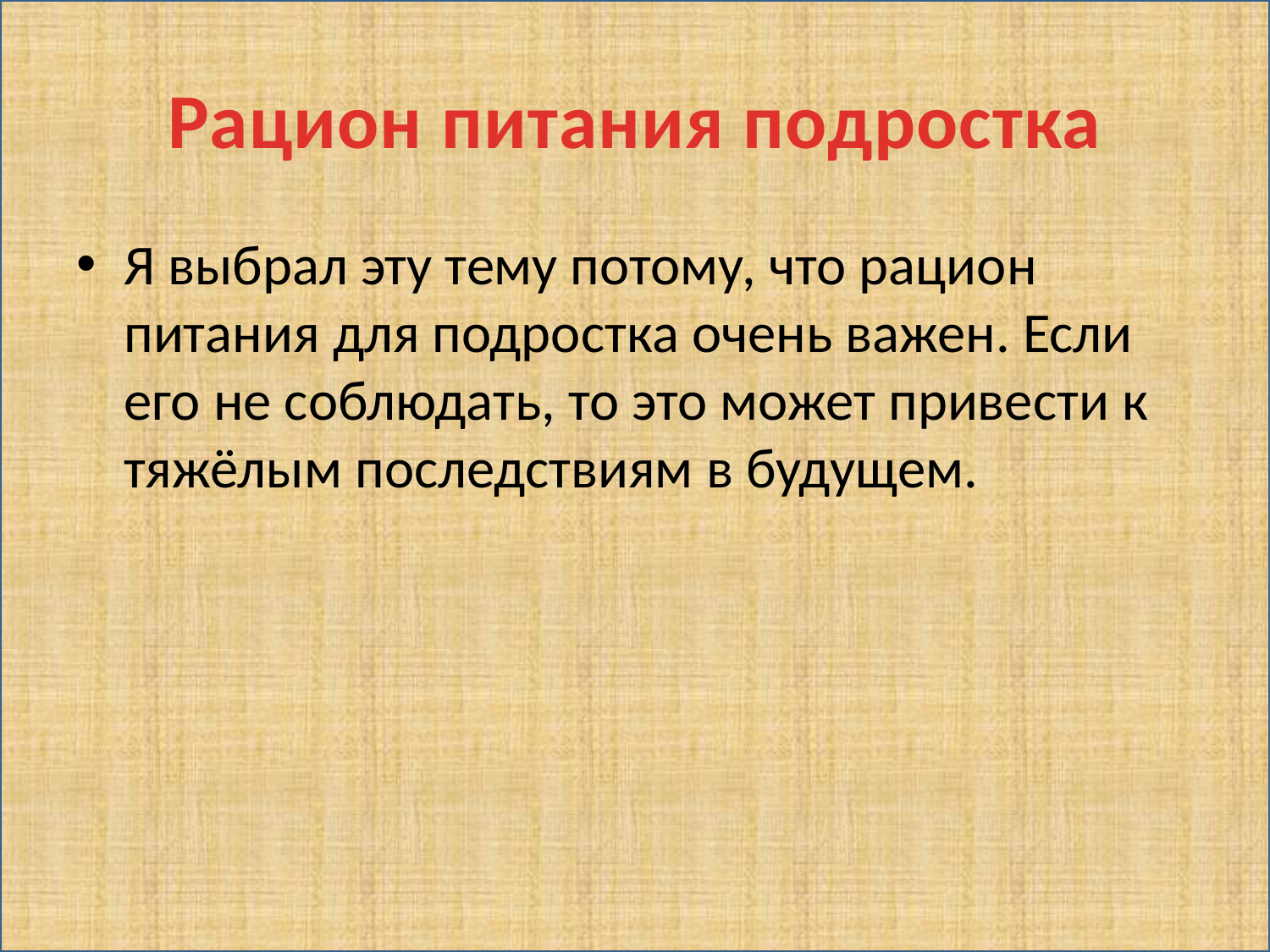

# Рацион питания подростка
Я выбрал эту тему потому, что рацион питания для подростка очень важен. Если его не соблюдать, то это может привести к тяжёлым последствиям в будущем.